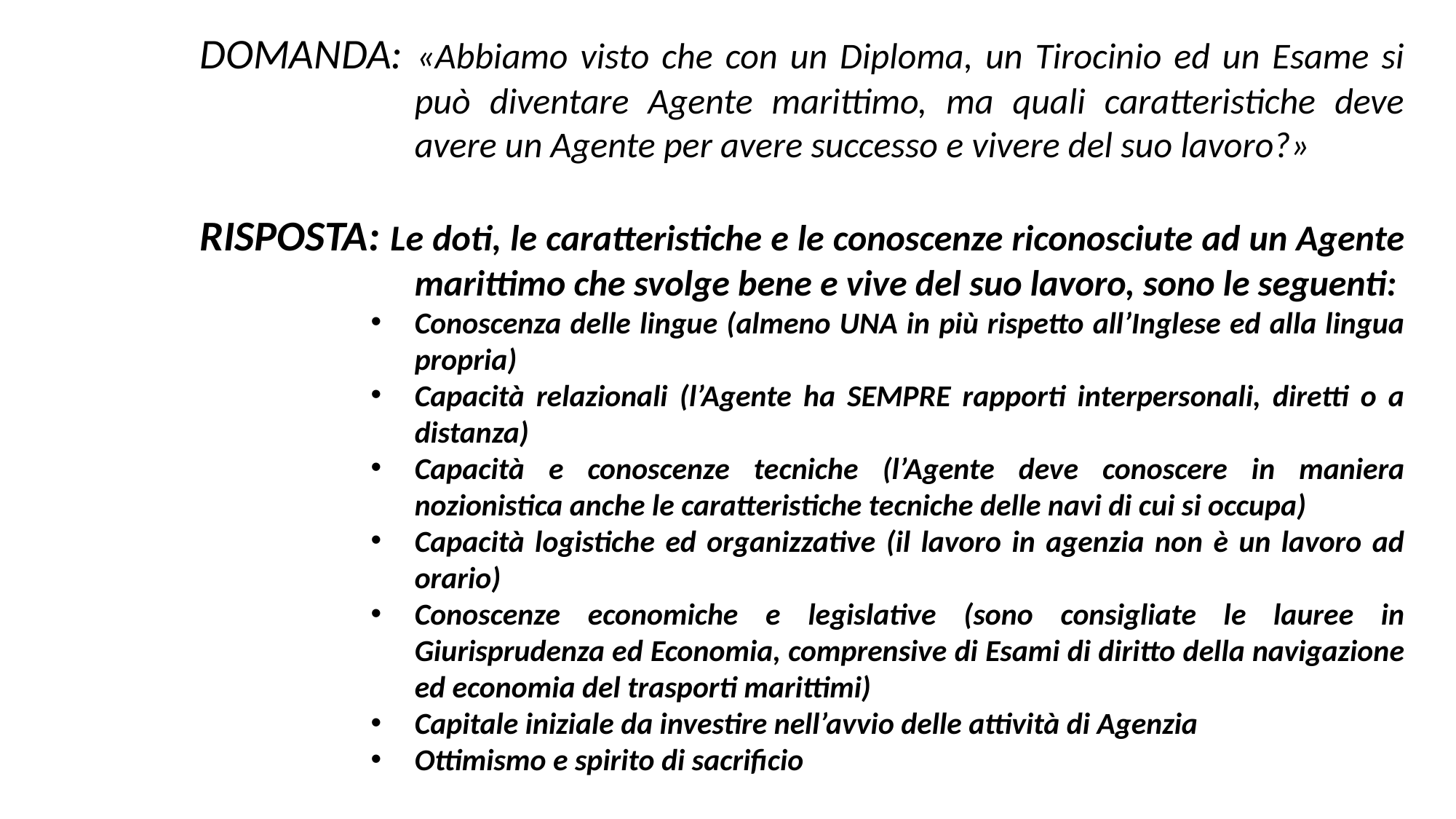

DOMANDA: «Abbiamo visto che con un Diploma, un Tirocinio ed un Esame si può diventare Agente marittimo, ma quali caratteristiche deve avere un Agente per avere successo e vivere del suo lavoro?»

RISPOSTA: Le doti, le caratteristiche e le conoscenze riconosciute ad un Agente marittimo che svolge bene e vive del suo lavoro, sono le seguenti:
Conoscenza delle lingue (almeno UNA in più rispetto all’Inglese ed alla lingua propria)
Capacità relazionali (l’Agente ha SEMPRE rapporti interpersonali, diretti o a distanza)
Capacità e conoscenze tecniche (l’Agente deve conoscere in maniera nozionistica anche le caratteristiche tecniche delle navi di cui si occupa)
Capacità logistiche ed organizzative (il lavoro in agenzia non è un lavoro ad orario)
Conoscenze economiche e legislative (sono consigliate le lauree in Giurisprudenza ed Economia, comprensive di Esami di diritto della navigazione ed economia del trasporti marittimi)
Capitale iniziale da investire nell’avvio delle attività di Agenzia
Ottimismo e spirito di sacrificio